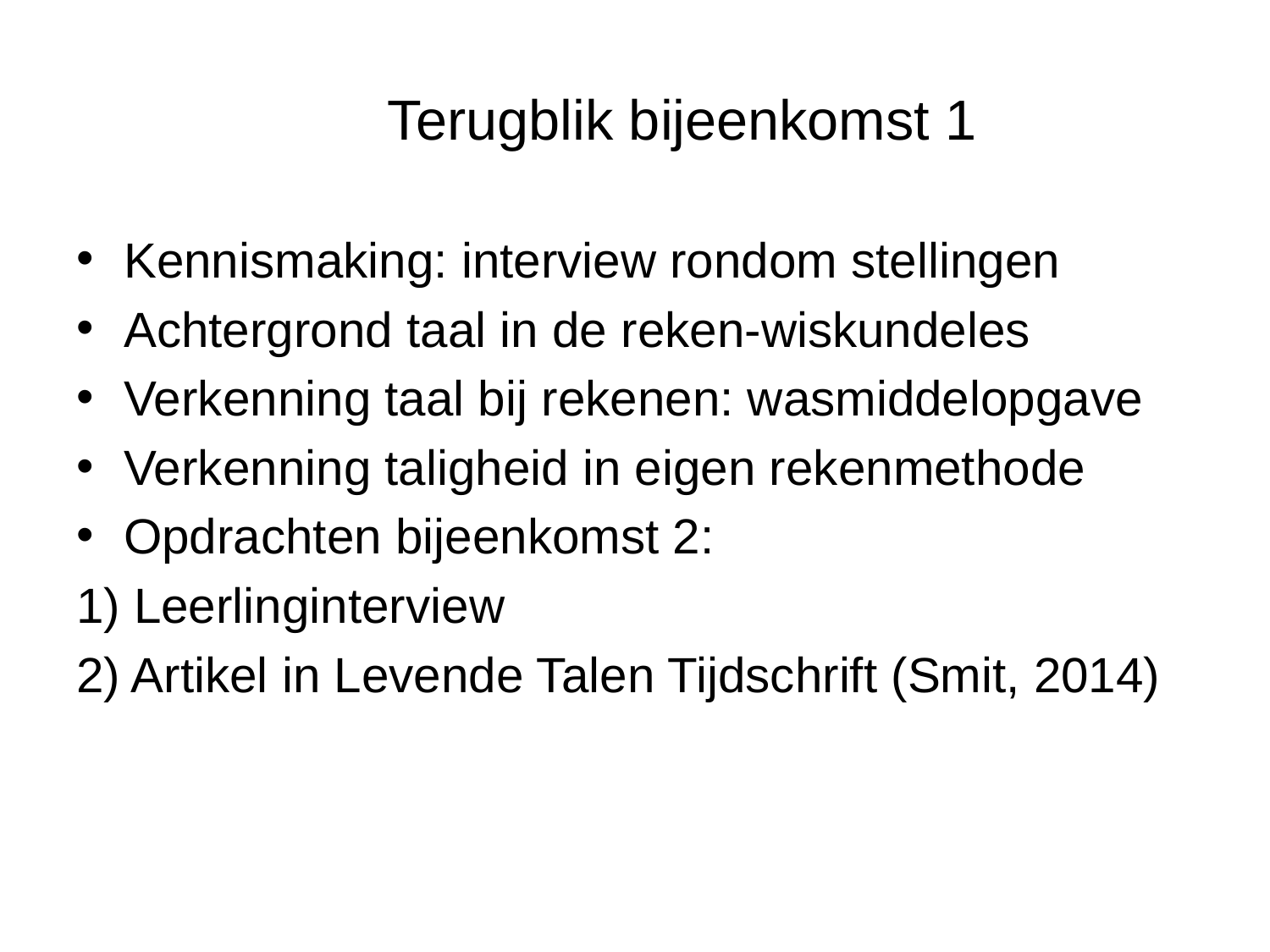

# Terugblik bijeenkomst 1
Kennismaking: interview rondom stellingen
Achtergrond taal in de reken-wiskundeles
Verkenning taal bij rekenen: wasmiddelopgave
Verkenning taligheid in eigen rekenmethode
Opdrachten bijeenkomst 2:
1) Leerlinginterview
2) Artikel in Levende Talen Tijdschrift (Smit, 2014)